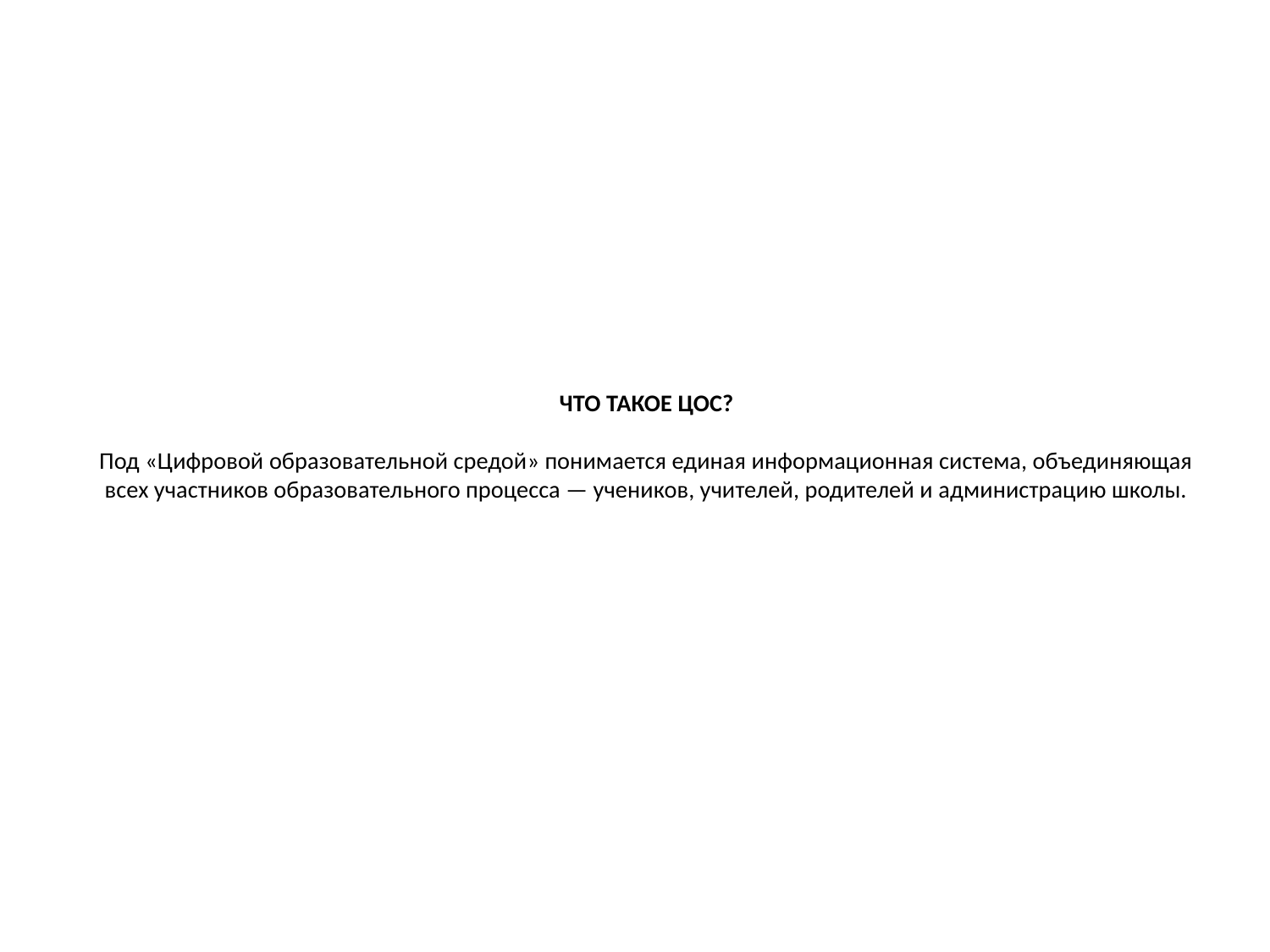

# ЧТО ТАКОЕ ЦОС? Под «Цифровой образовательной средой» понимается единая информационная система, объединяющая всех участников образовательного процесса — учеников, учителей, родителей и администрацию школы.